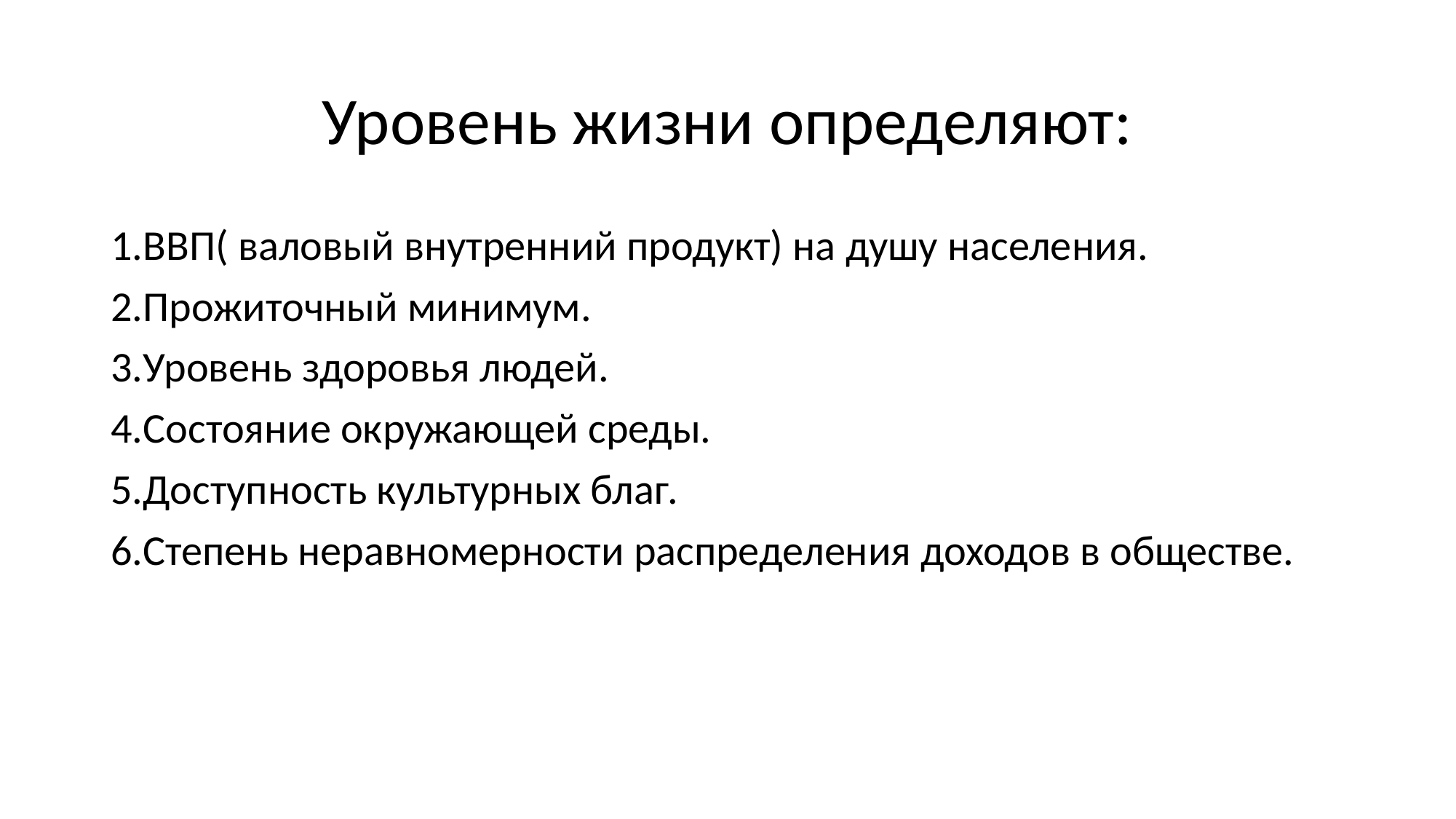

# Уровень жизни определяют:
1.ВВП( валовый внутренний продукт) на душу населения.
2.Прожиточный минимум.
3.Уровень здоровья людей.
4.Состояние окружающей среды.
5.Доступность культурных благ.
6.Степень неравномерности распределения доходов в обществе.